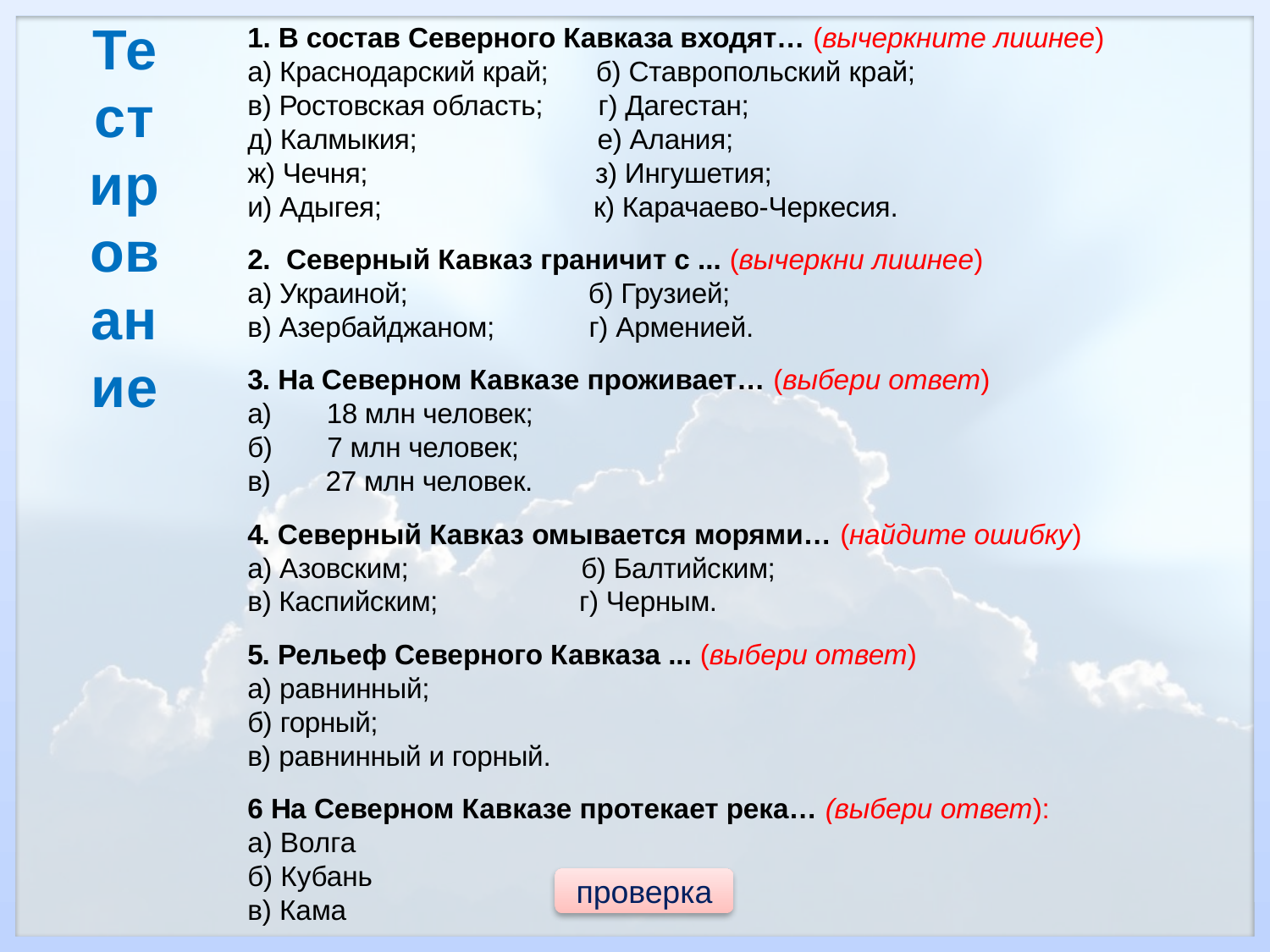

Тестирование
1. В состав Северного Кавказа входят… (вычеркните лишнее)
а) Краснодарский край;      б) Ставропольский край;
в) Ростовская область;       г) Дагестан;
д) Калмыкия;                       е) Алания;
ж) Чечня;                             з) Ингушетия;
и) Адыгея;                           к) Карачаево-Черкесия.

2.  Северный Кавказ граничит с ... (вычеркни лишнее)
а) Украиной;                       б) Грузией;
в) Азербайджаном;            г) Арменией.

3. На Северном Кавказе проживает… (выбери ответ)
а)       18 млн человек;
б)       7 млн человек;
в)       27 млн человек.

4. Северный Кавказ омывается морями… (найдите ошибку)
а) Азовским;                      б) Балтийским;
в) Каспийским;                  г) Черным.

5. Рельеф Северного Кавказа ... (выбери ответ)
а) равнинный;
б) горный;
в) равнинный и горный.

6 На Северном Кавказе протекает река… (выбери ответ):
а) Волга
б) Кубань
в) Кама
проверка